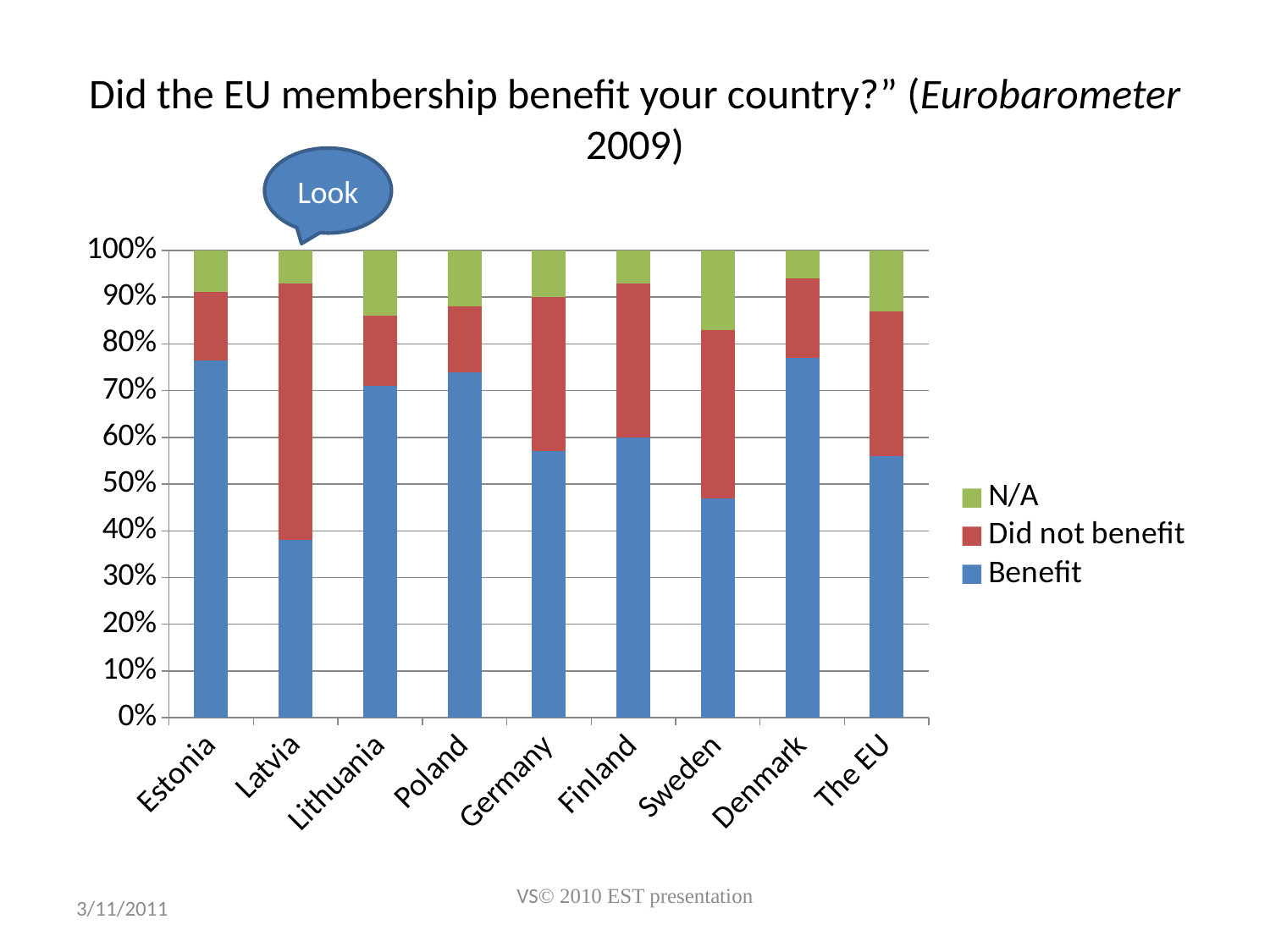

# Did the EU membership benefit your country?” (Eurobarometer 2009)
Look

### Chart

| Category | Benefit | Did not benefit | N/A |
|---|---|---|---|
| Estonia | 78.0 | 15.0 | 9.0 |
| Latvia | 38.0 | 55.0 | 7.0 |
| Lithuania | 71.0 | 15.0 | 14.0 |
| Poland | 74.0 | 14.0 | 12.0 |
| Germany | 57.0 | 33.0 | 10.0 |
| Finland | 60.0 | 33.0 | 7.0 |
| Sweden | 47.0 | 36.0 | 17.0 |
| Denmark | 77.0 | 17.0 | 6.0 |
| The EU | 56.0 | 31.0 | 13.0 |
3/11/2011
VS© 2010 EST presentation